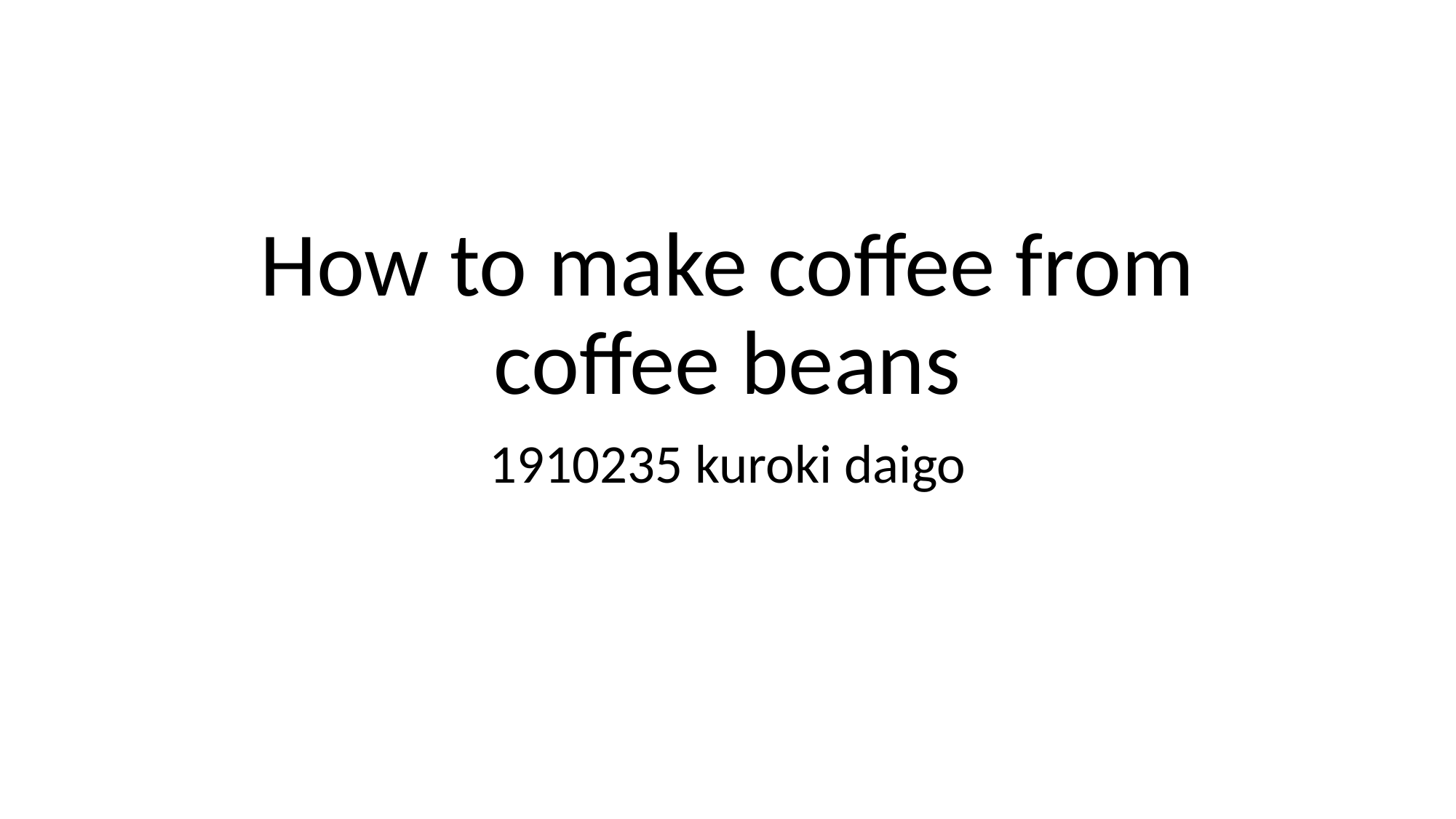

# How to make coffee from coffee beans
1910235 kuroki daigo